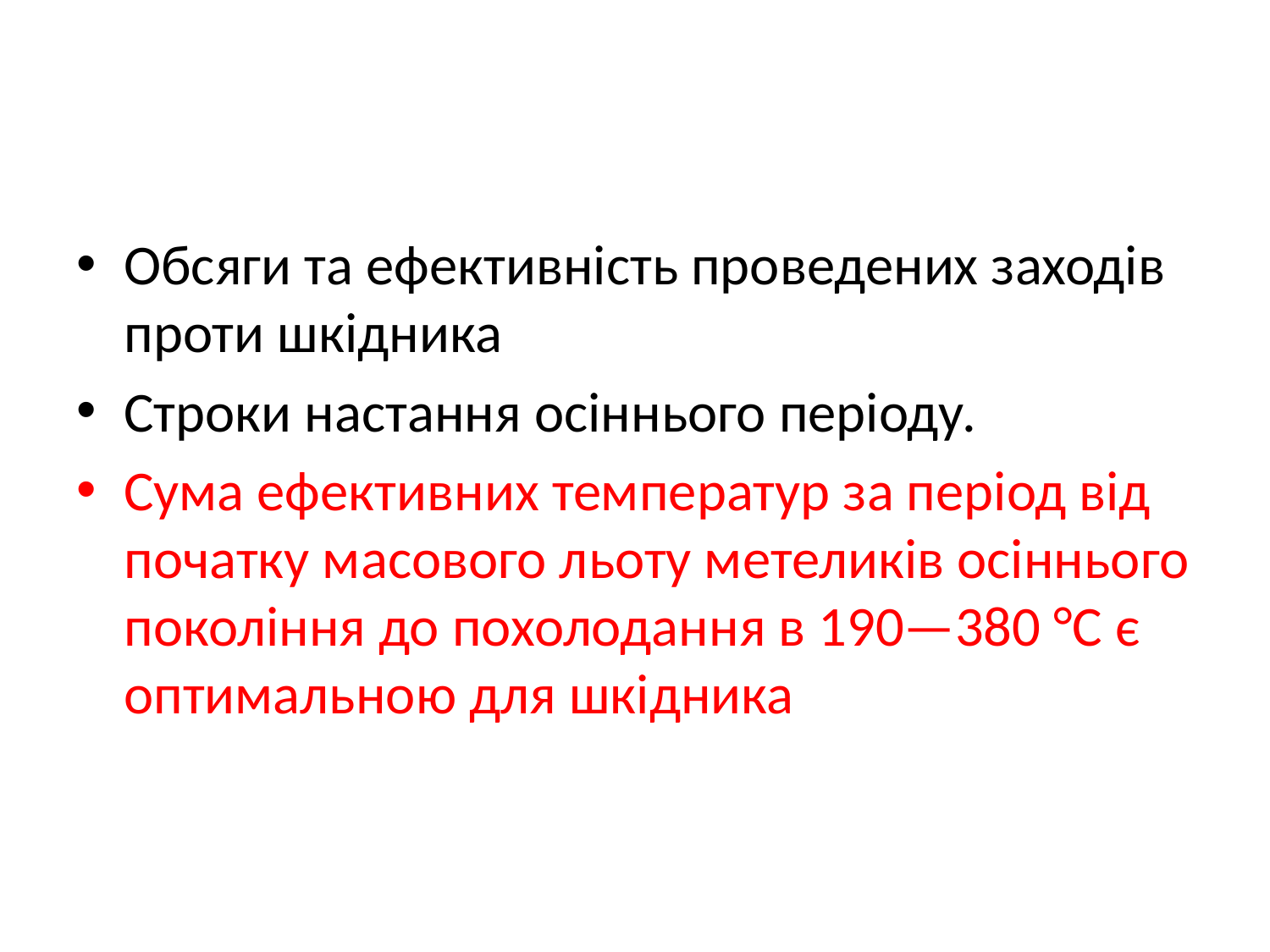

#
Обсяги та ефективність проведених заходів проти шкідника
Строки настання осіннього періоду.
Сума ефективних температур за період від початку масового льоту метеликів осіннього покоління до похолодання в 190—380 °С є оптимальною для шкідника